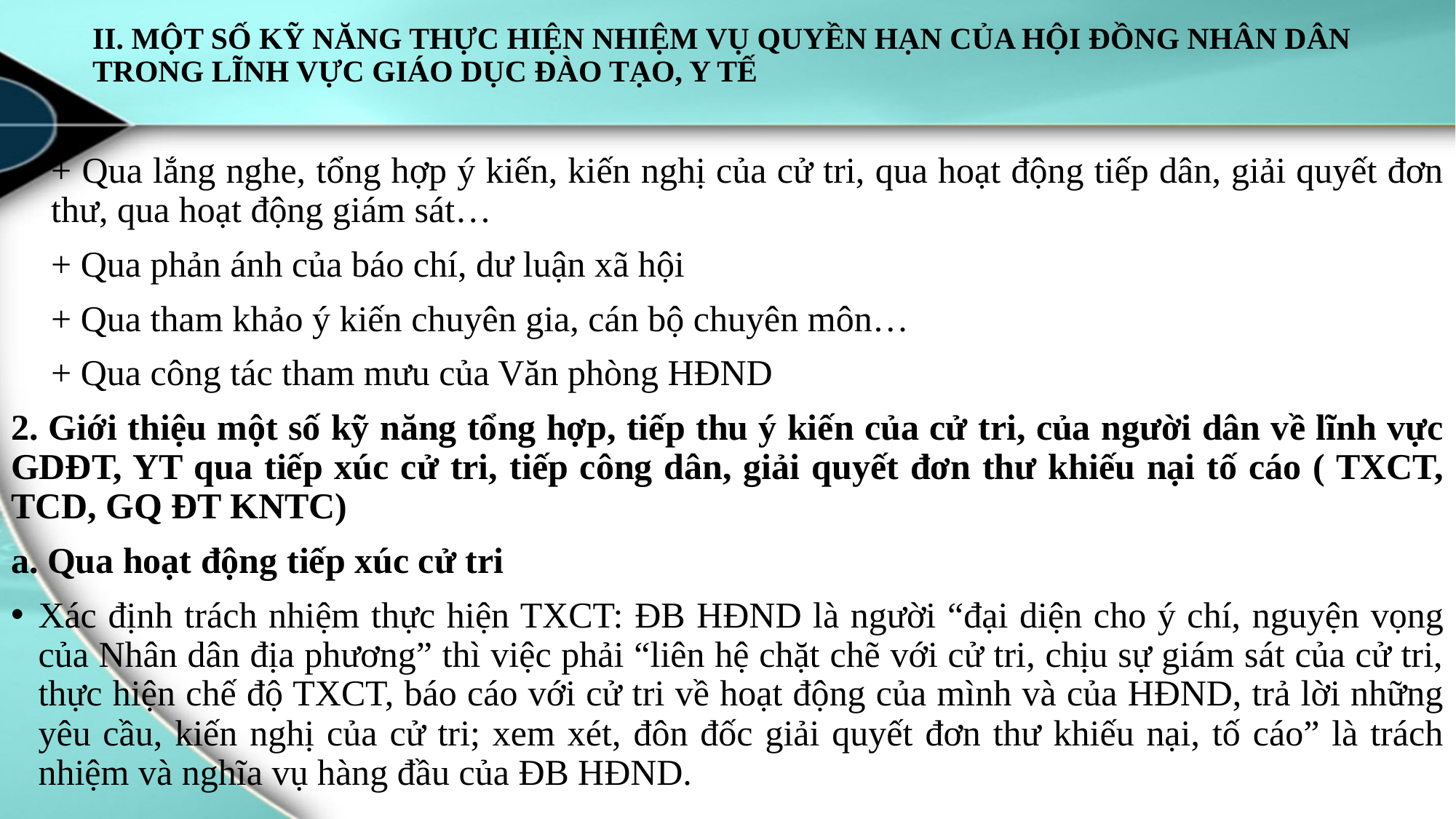

# II. MỘT SỐ KỸ NĂNG THỰC HIỆN NHIỆM VỤ QUYỀN HẠN CỦA HỘI ĐỒNG NHÂN DÂN TRONG LĨNH VỰC GIÁO DỤC ĐÀO TẠO, Y TẾ
+ Qua lắng nghe, tổng hợp ý kiến, kiến nghị của cử tri, qua hoạt động tiếp dân, giải quyết đơn thư, qua hoạt động giám sát…
+ Qua phản ánh của báo chí, dư luận xã hội
+ Qua tham khảo ý kiến chuyên gia, cán bộ chuyên môn…
+ Qua công tác tham mưu của Văn phòng HĐND
2. Giới thiệu một số kỹ năng tổng hợp, tiếp thu ý kiến của cử tri, của người dân về lĩnh vực GDĐT, YT qua tiếp xúc cử tri, tiếp công dân, giải quyết đơn thư khiếu nại tố cáo ( TXCT, TCD, GQ ĐT KNTC)
a. Qua hoạt động tiếp xúc cử tri
Xác định trách nhiệm thực hiện TXCT: ĐB HĐND là người “đại diện cho ý chí, nguyện vọng của Nhân dân địa phương” thì việc phải “liên hệ chặt chẽ với cử tri, chịu sự giám sát của cử tri, thực hiện chế độ TXCT, báo cáo với cử tri về hoạt động của mình và của HĐND, trả lời những yêu cầu, kiến nghị của cử tri; xem xét, đôn đốc giải quyết đơn thư khiếu nại, tố cáo” là trách nhiệm và nghĩa vụ hàng đầu của ĐB HĐND.